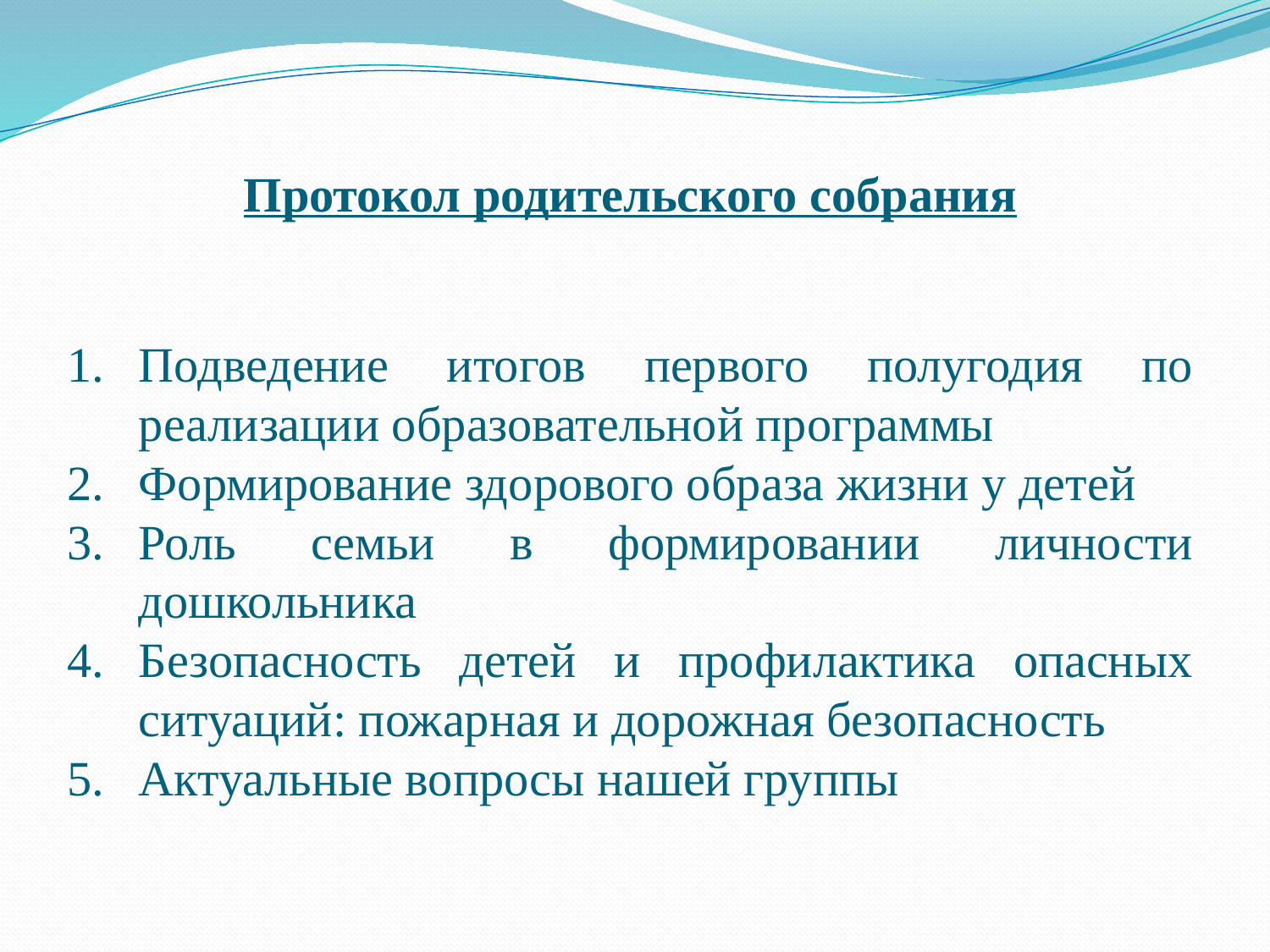

Протокол родительского собрания
Подведение итогов первого полугодия по реализации образовательной программы
Формирование здорового образа жизни у детей
Роль семьи в формировании личности дошкольника
Безопасность детей и профилактика опасных ситуаций: пожарная и дорожная безопасность
Актуальные вопросы нашей группы